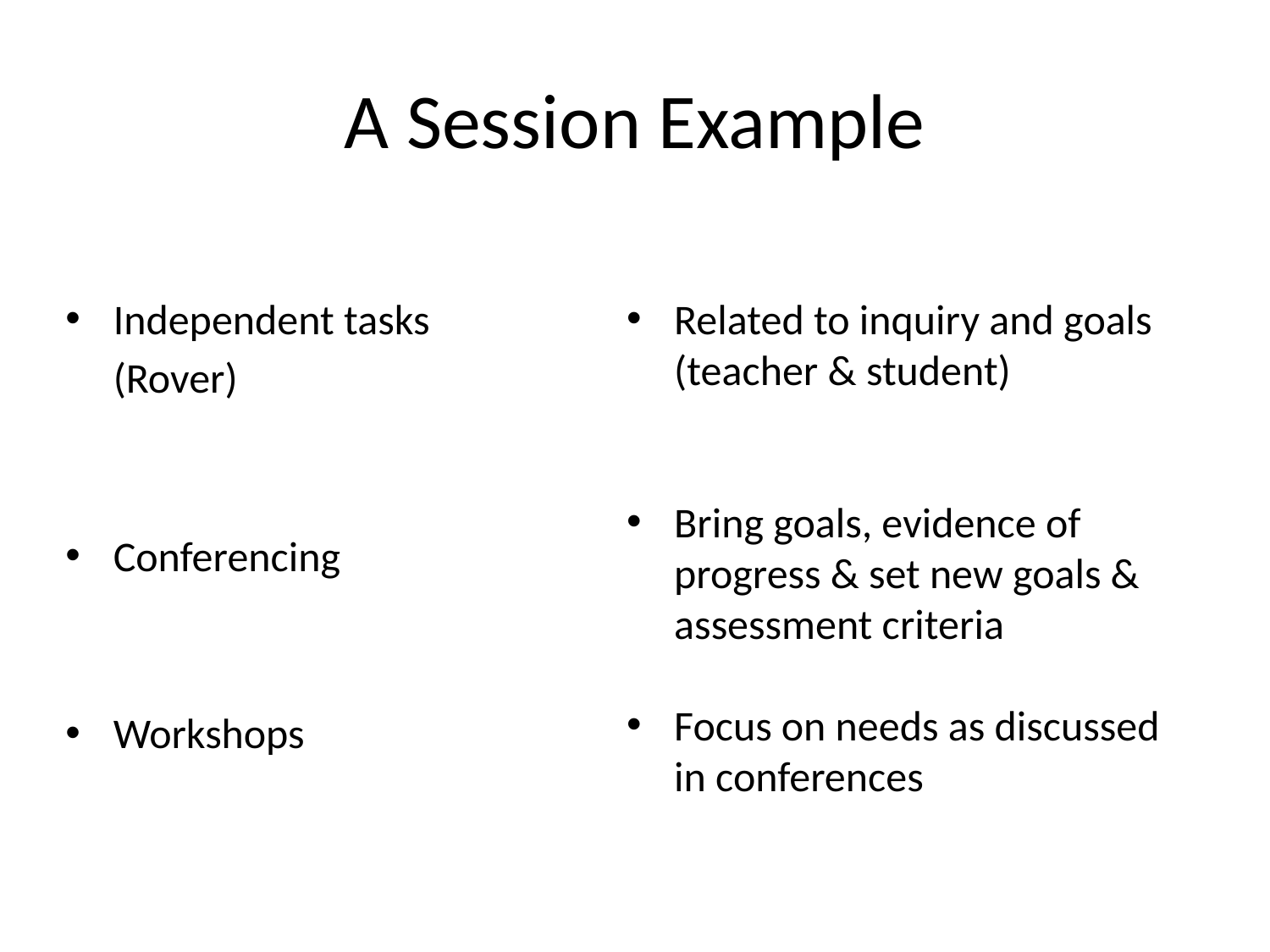

# A Session Example
Independent tasks
	(Rover)

Conferencing

Workshops
Related to inquiry and goals (teacher & student)

Bring goals, evidence of progress & set new goals & assessment criteria

Focus on needs as discussed in conferences